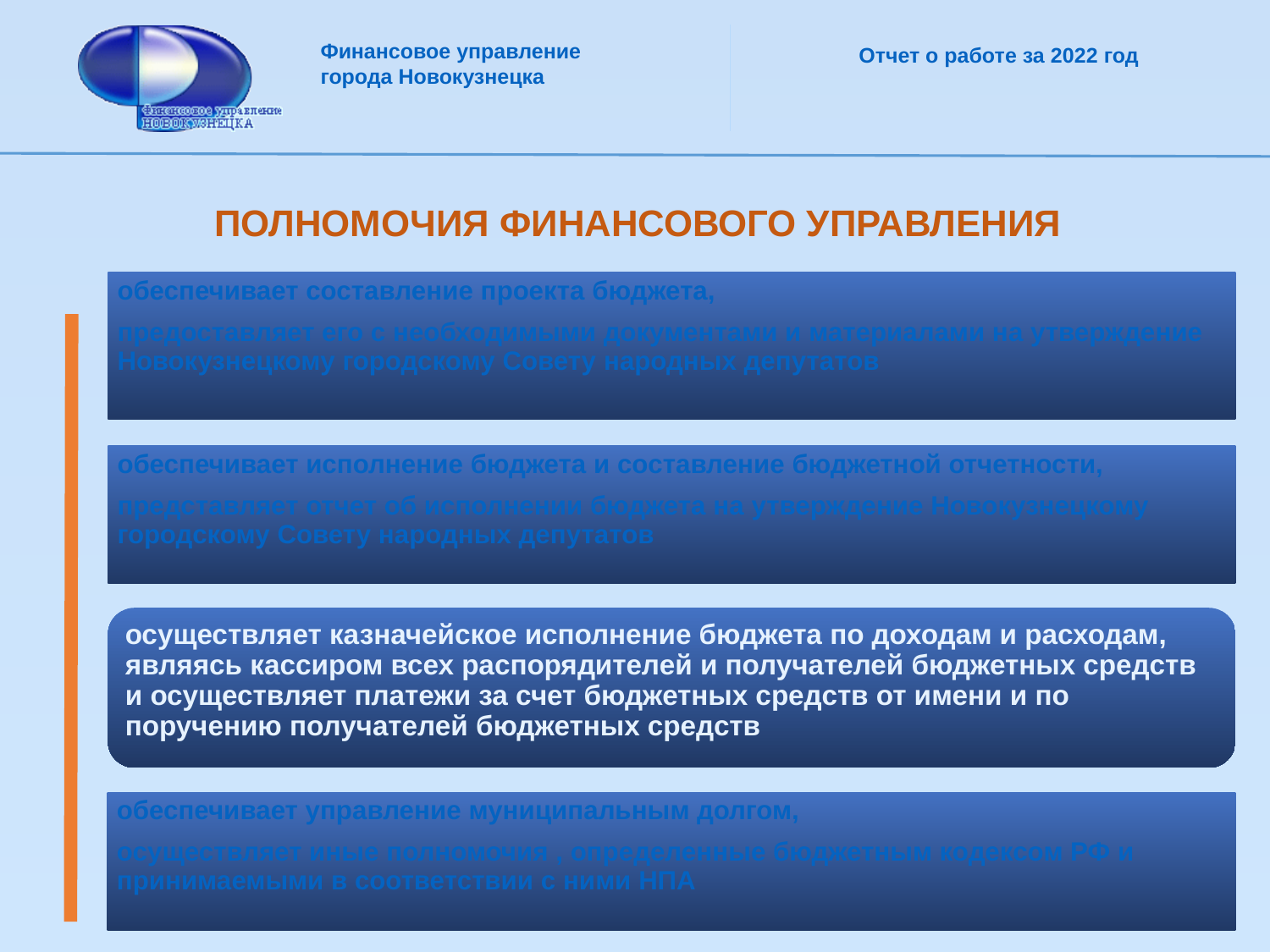

# ПОЛНОМОЧИЯ ФИНАНСОВОГО УПРАВЛЕНИЯ
обеспечивает составление проекта бюджета,
предоставляет его с необходимыми документами и материалами на утверждение Новокузнецкому городскому Совету народных депутатов
обеспечивает исполнение бюджета и составление бюджетной отчетности,
представляет отчет об исполнении бюджета на утверждение Новокузнецкому городскому Совету народных депутатов
осуществляет казначейское исполнение бюджета по доходам и расходам, являясь кассиром всех распорядителей и получателей бюджетных средств и осуществляет платежи за счет бюджетных средств от имени и по поручению получателей бюджетных средств
обеспечивает управление муниципальным долгом,
осуществляет иные полномочия , определенные бюджетным кодексом РФ и принимаемыми в соответствии с ними НПА